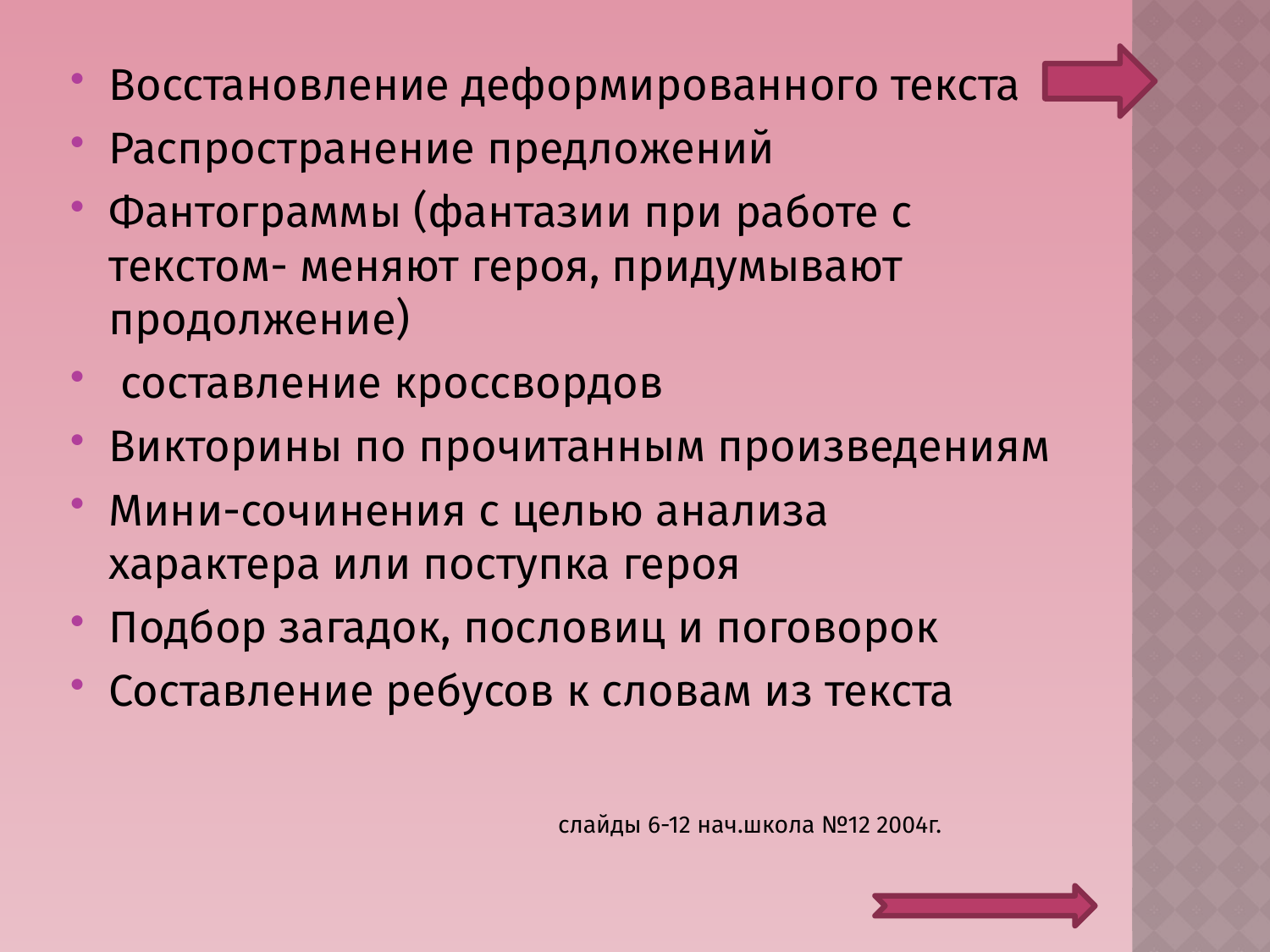

Восстановление деформированного текста
Распространение предложений
Фантограммы (фантазии при работе с текстом- меняют героя, придумывают продолжение)
 составление кроссвордов
Викторины по прочитанным произведениям
Мини-сочинения с целью анализа характера или поступка героя
Подбор загадок, пословиц и поговорок
Составление ребусов к словам из текста

                                         слайды 6-12 нач.школа №12 2004г.